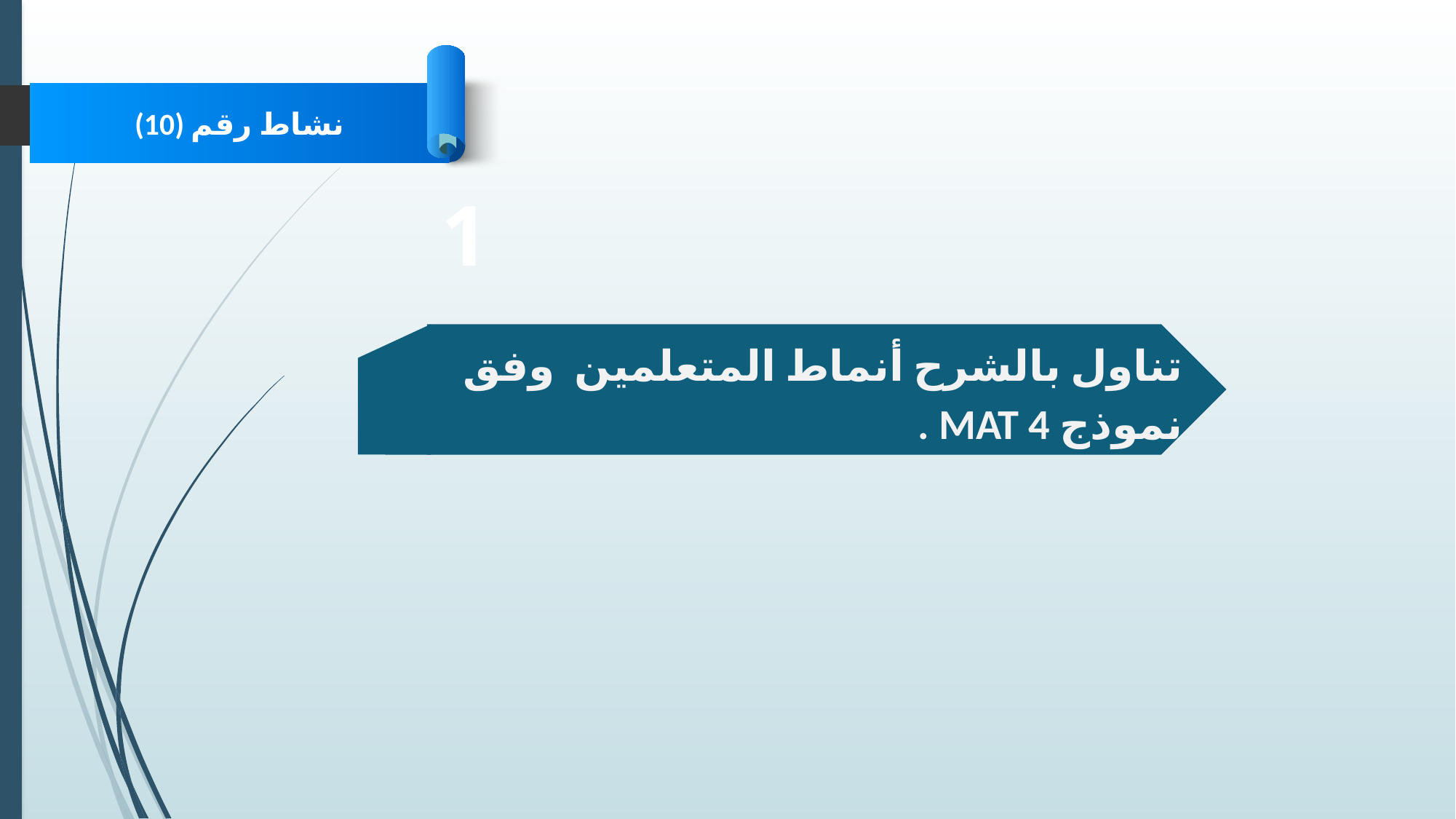

نشاط رقم (10)

1

تناول بالشرح أنماط المتعلمين  وفق نموذج 4 MAT .